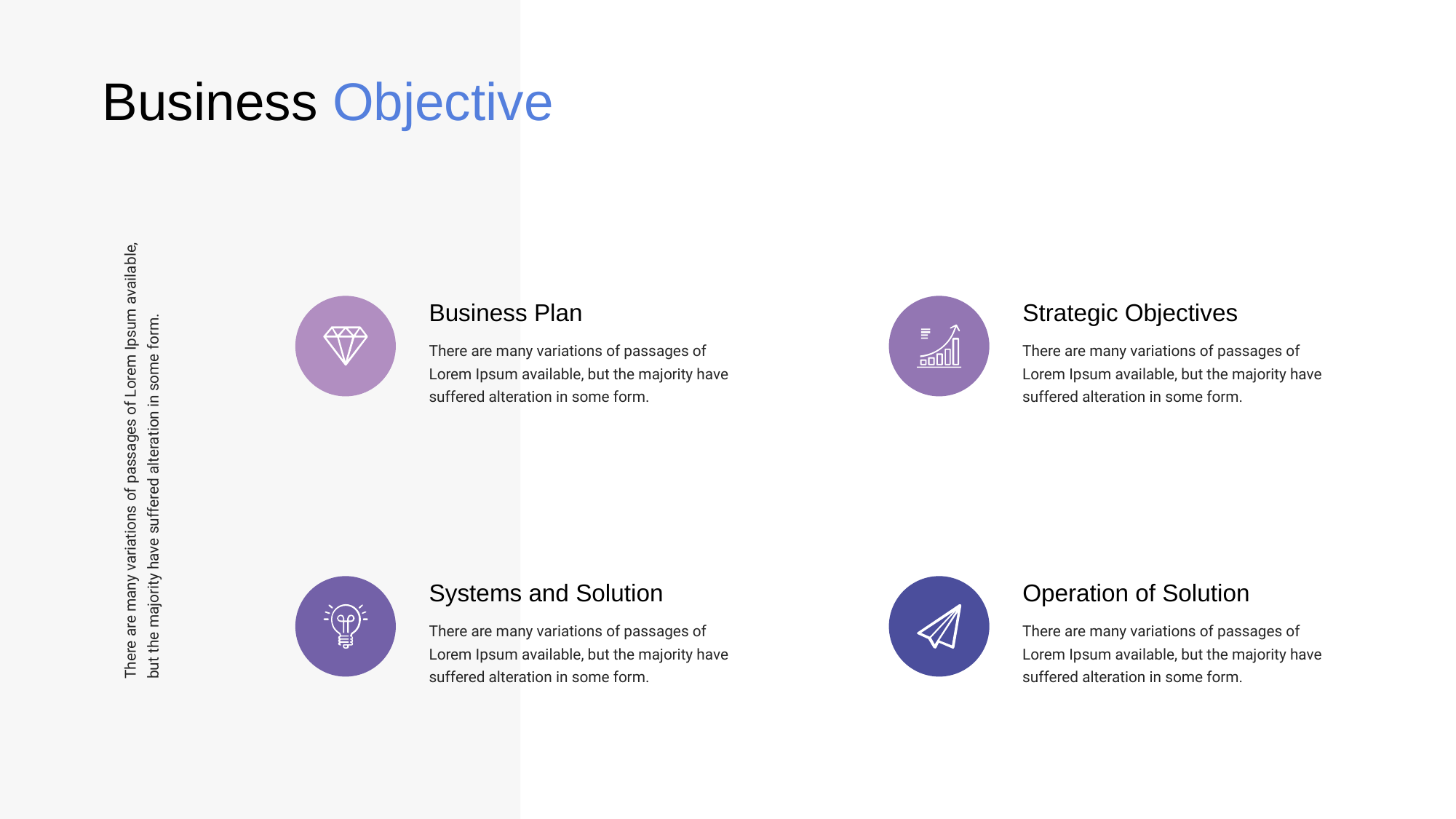

Business Objective
Business Plan
Strategic Objectives

There are many variations of passages of Lorem Ipsum available, but the majority have suffered alteration in some form.
There are many variations of passages of Lorem Ipsum available, but the majority have suffered alteration in some form.
There are many variations of passages of Lorem Ipsum available, but the majority have suffered alteration in some form.
Systems and Solution
Operation of Solution

There are many variations of passages of Lorem Ipsum available, but the majority have suffered alteration in some form.
There are many variations of passages of Lorem Ipsum available, but the majority have suffered alteration in some form.